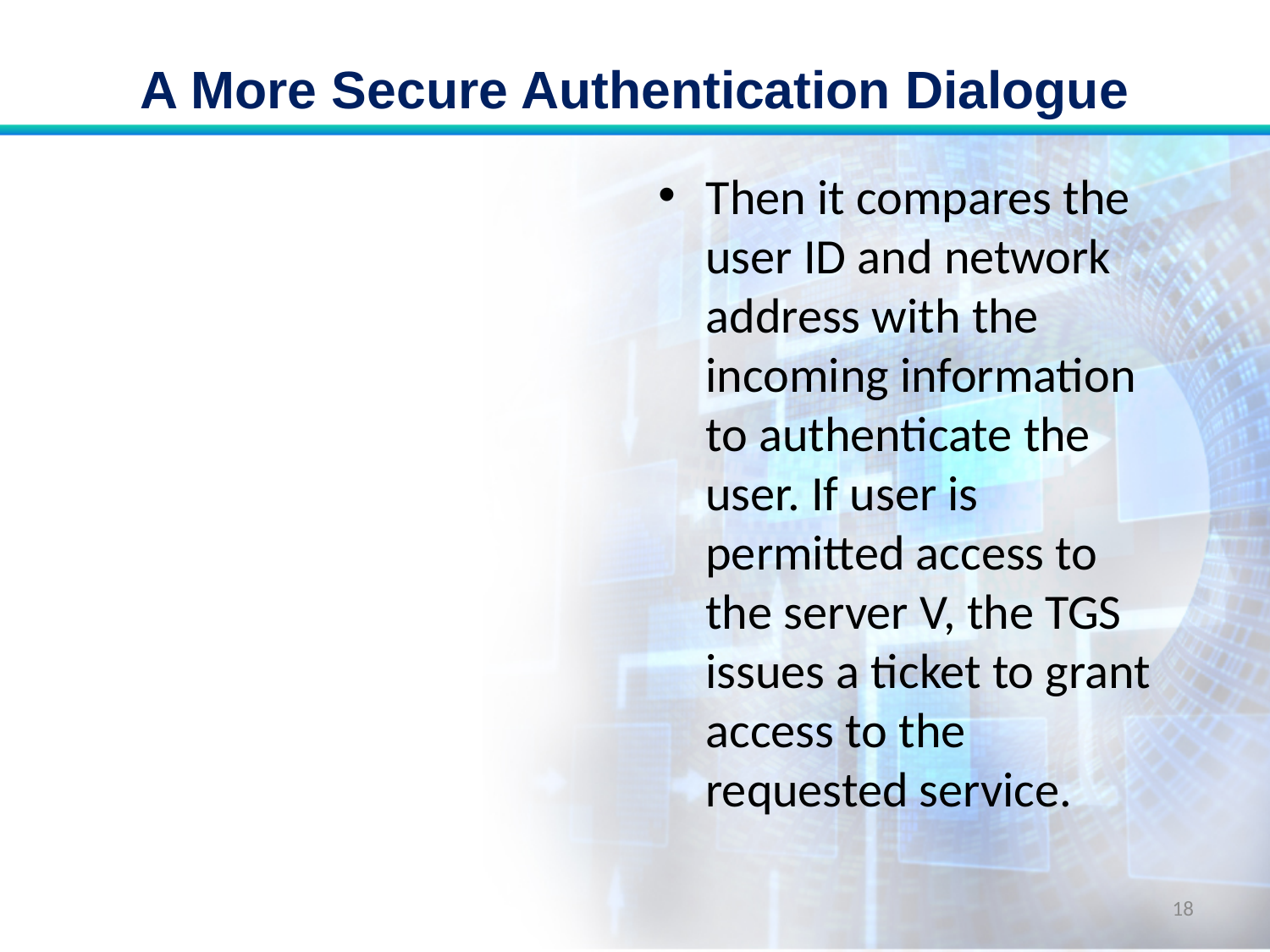

# A More Secure Authentication Dialogue
Then it compares the user ID and network address with the incoming information to authenticate the user. If user is permitted access to the server V, the TGS issues a ticket to grant access to the requested service.
18